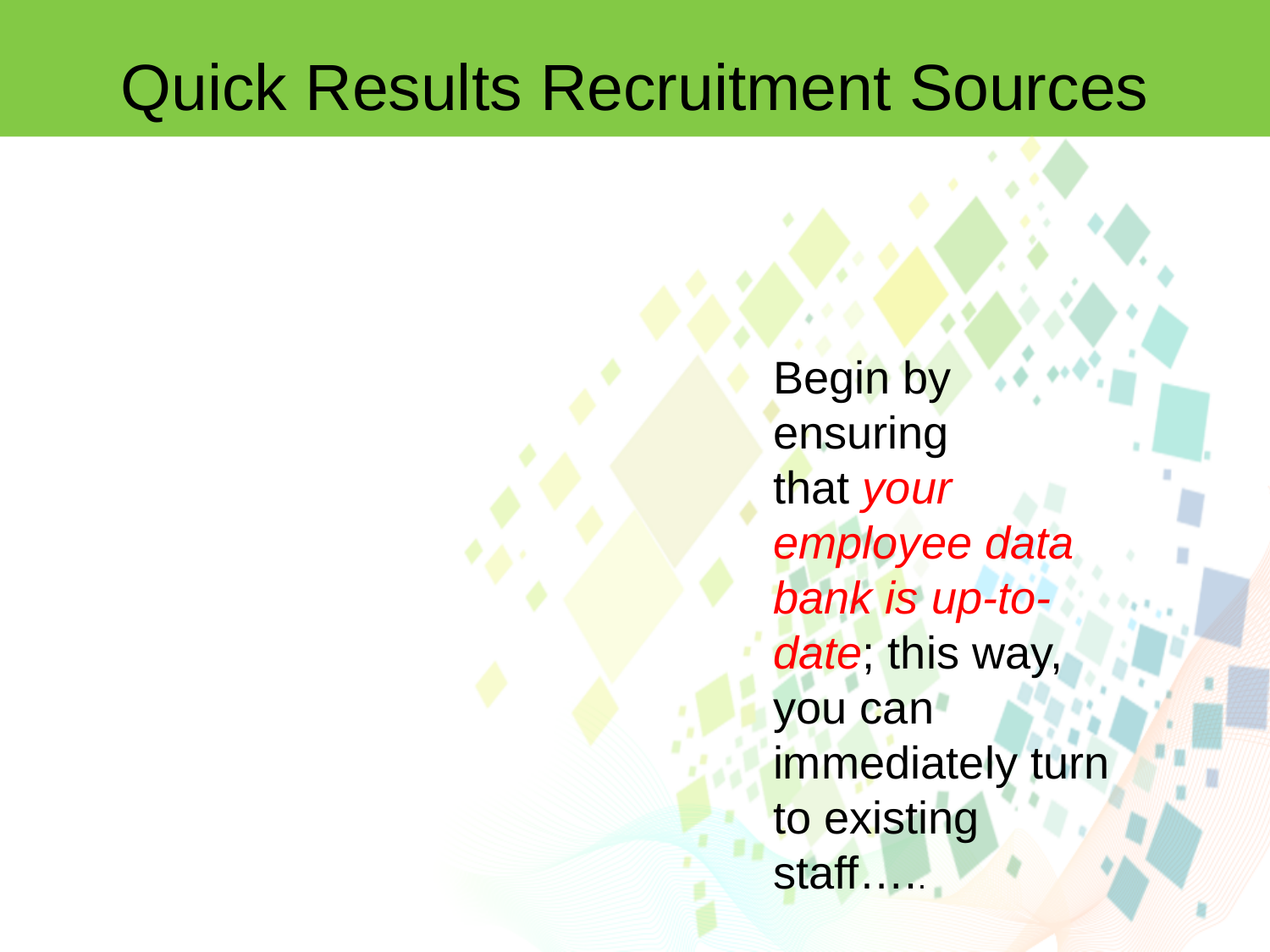

Quick Results Recruitment Sources
Begin by ensuring
that your employee data bank is up-to-date; this way, you can immediately turn to existing staff…..